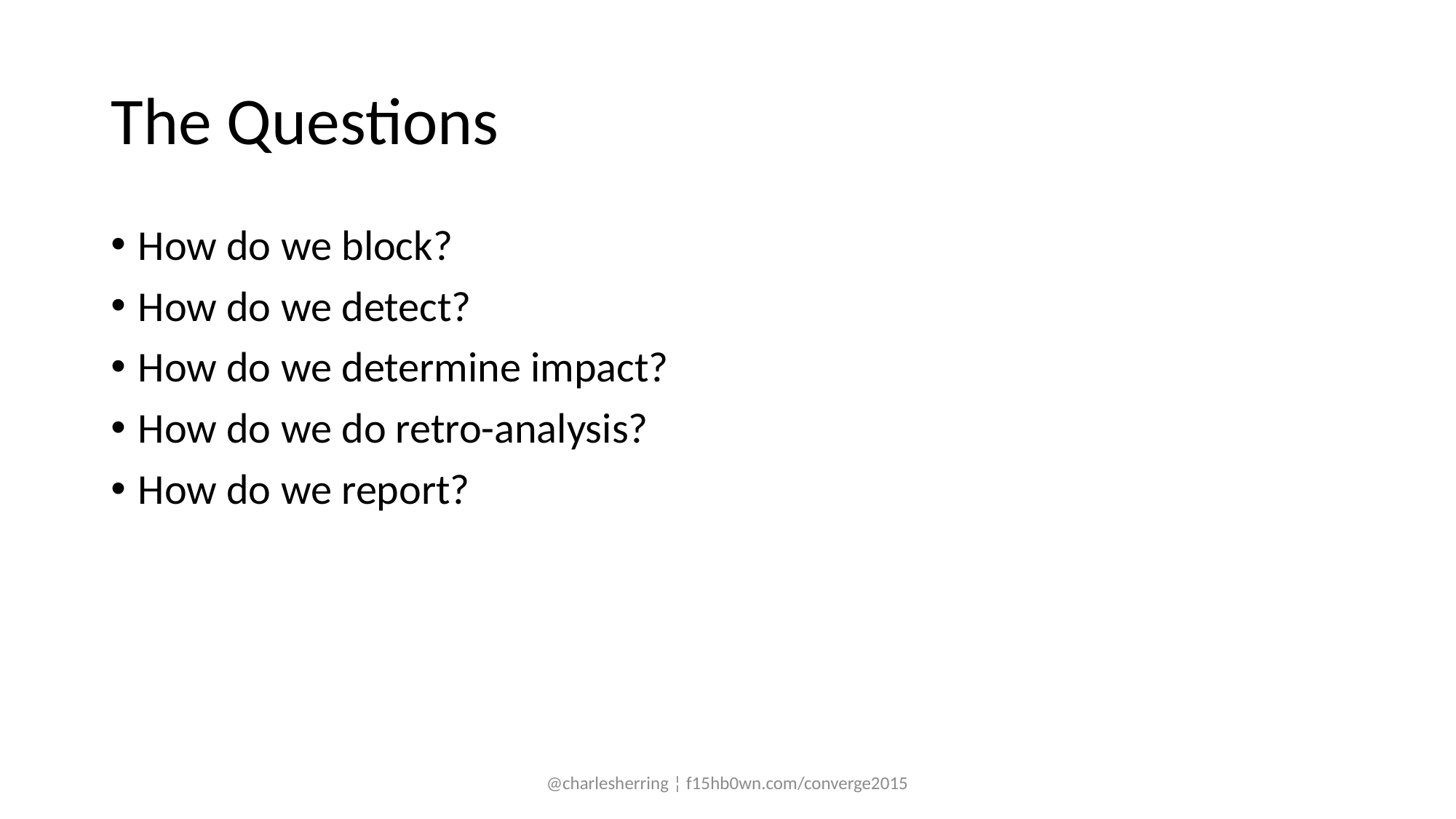

# The Questions
How do we block?
How do we detect?
How do we determine impact?
How do we do retro-analysis?
How do we report?
@charlesherring ¦ f15hb0wn.com/converge2015